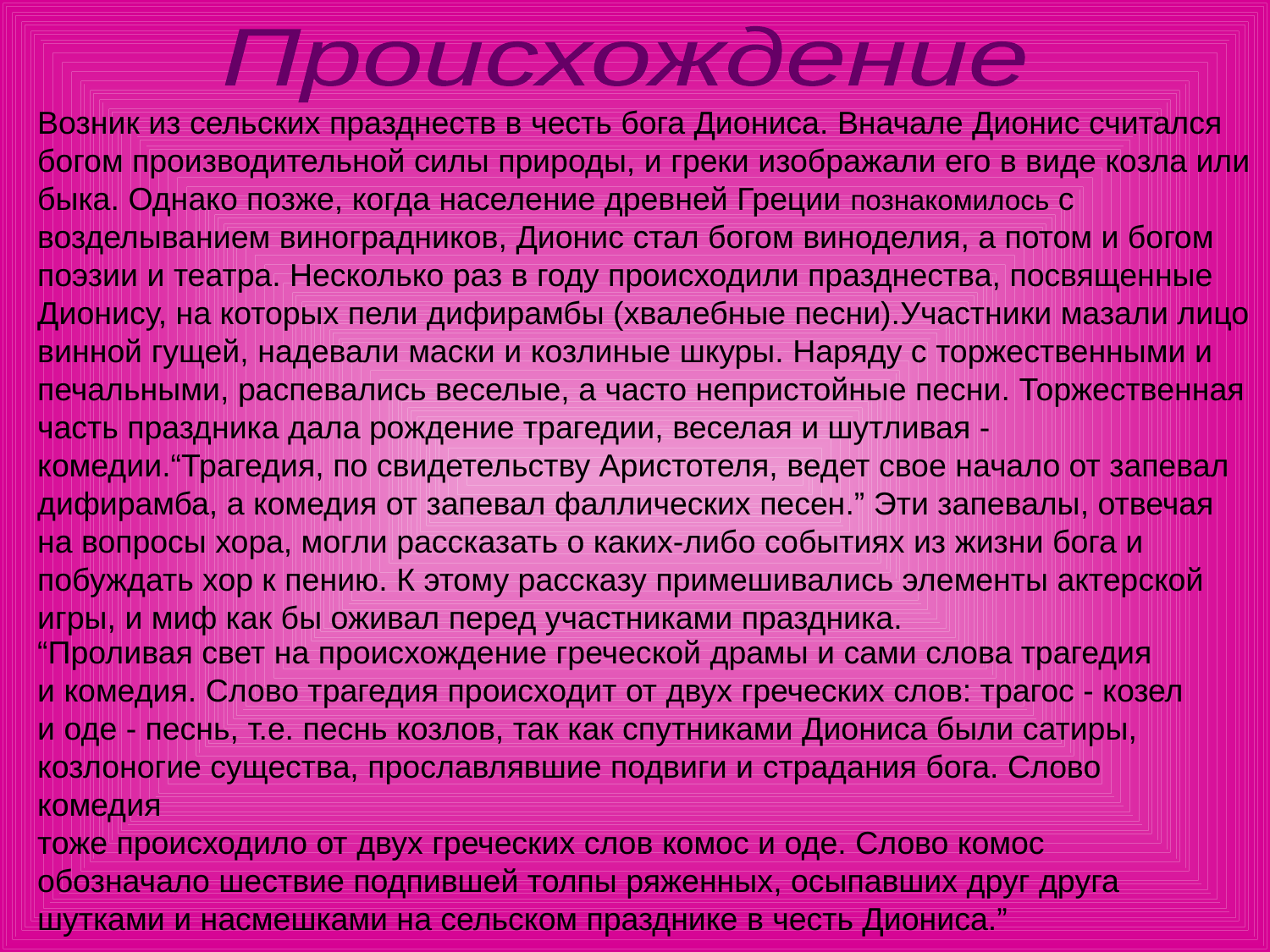

Происхождение
Возник из сельских празднеств в честь бога Диониса. Вначале Дионис считался богом производительной силы природы, и греки изображали его в виде козла или быка. Однако позже, когда население древней Греции познакомилось с возделыванием виноградников, Дионис стал богом виноделия, а потом и богом поэзии и театра. Несколько раз в году происходили празднества, посвященные Дионису, на которых пели дифирамбы (хвалебные песни).Участники мазали лицо винной гущей, надевали маски и козлиные шкуры. Наряду с торжественными и печальными, распевались веселые, а часто непристойные песни. Торжественная часть праздника дала рождение трагедии, веселая и шутливая - комедии.“Трагедия, по свидетельству Аристотеля, ведет свое начало от запевал дифирамба, а комедия от запевал фаллических песен.” Эти запевалы, отвечая на вопросы хора, могли рассказать о каких-либо событиях из жизни бога и побуждать хор к пению. К этому рассказу примешивались элементы актерской игры, и миф как бы оживал перед участниками праздника.
“Проливая свет на происхождение греческой драмы и сами слова трагедия
и комедия. Слово трагедия происходит от двух греческих слов: трагос - козел
и оде - песнь, т.е. песнь козлов, так как спутниками Диониса были сатиры,
козлоногие существа, прославлявшие подвиги и страдания бога. Слово комедия
тоже происходило от двух греческих слов комос и оде. Слово комос
обозначало шествие подпившей толпы ряженных, осыпавших друг друга шутками и насмешками на сельском празднике в честь Диониса.”